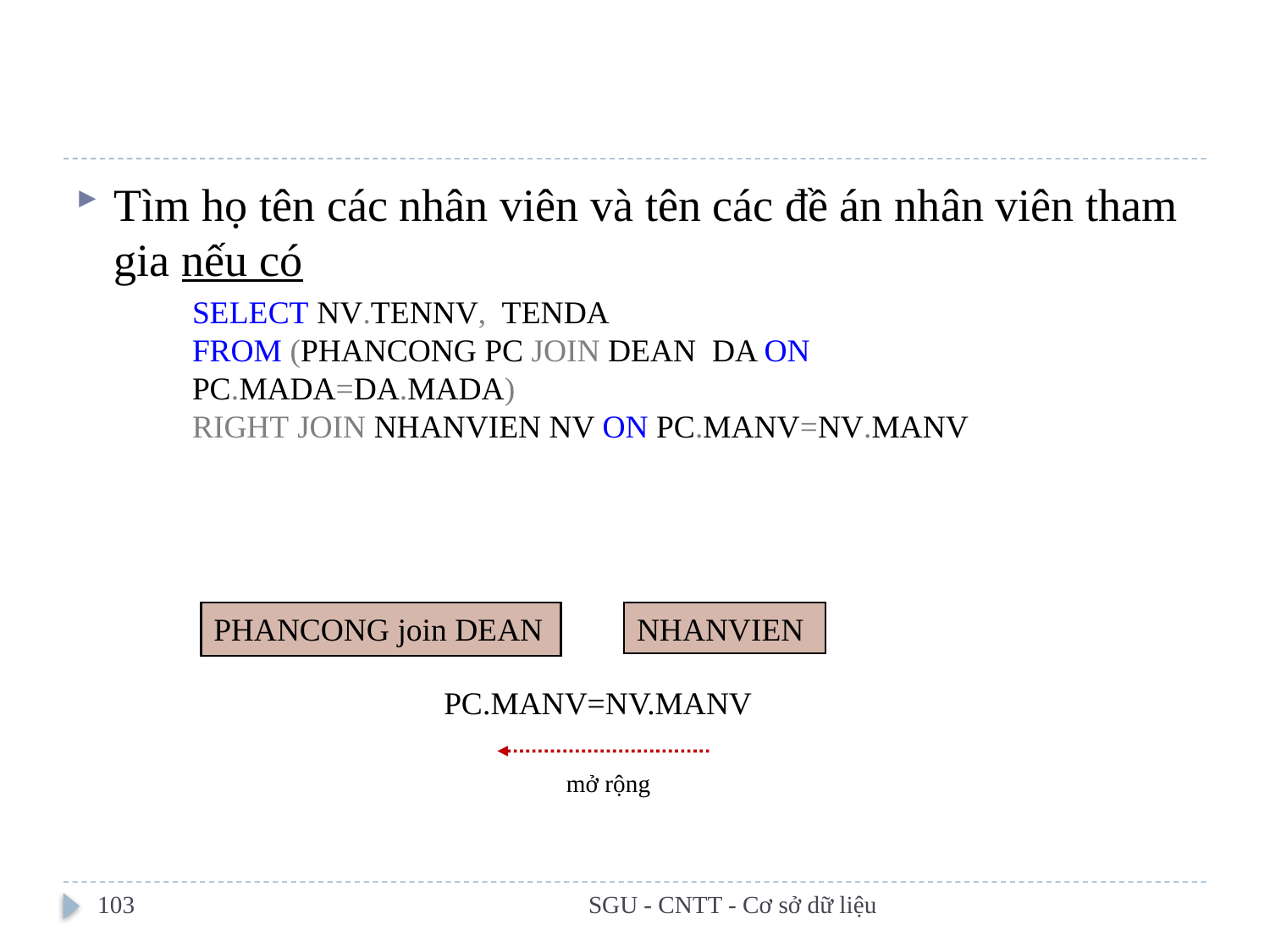

#
Tìm họ tên các nhân viên và tên các đề án nhân viên tham gia nếu có

SELECT NV.TENNV,  TENDA
FROM (PHANCONG PC JOIN DEAN  DA ON PC.MADA=DA.MADA)
RIGHT JOIN NHANVIEN NV ON PC.MANV=NV.MANV

PHANCONG join DEAN
NHANVIEN
PC.MANV=NV.MANV

mở rộng
103
SGU - CNTT - Cơ sở dữ liệu